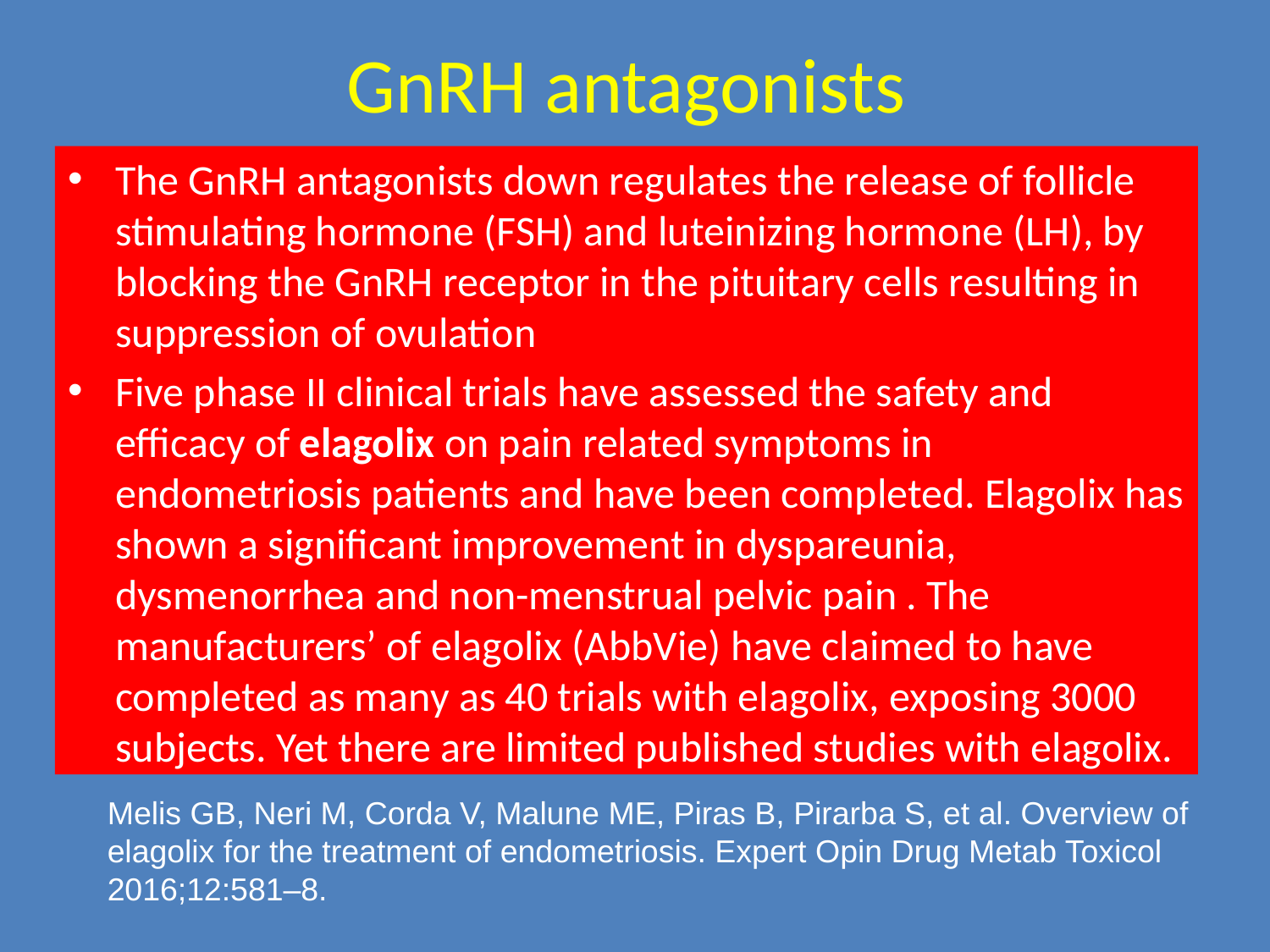

# GnRH antagonists
The GnRH antagonists down regulates the release of follicle stimulating hormone (FSH) and luteinizing hormone (LH), by blocking the GnRH receptor in the pituitary cells resulting in suppression of ovulation
Five phase II clinical trials have assessed the safety and efficacy of elagolix on pain related symptoms in endometriosis patients and have been completed. Elagolix has shown a significant improvement in dyspareunia, dysmenorrhea and non-menstrual pelvic pain . The manufacturers’ of elagolix (AbbVie) have claimed to have completed as many as 40 trials with elagolix, exposing 3000 subjects. Yet there are limited published studies with elagolix.

Melis GB, Neri M, Corda V, Malune ME, Piras B, Pirarba S, et al. Overview of elagolix for the treatment of endometriosis. Expert Opin Drug Metab Toxicol 2016;12:581–8.